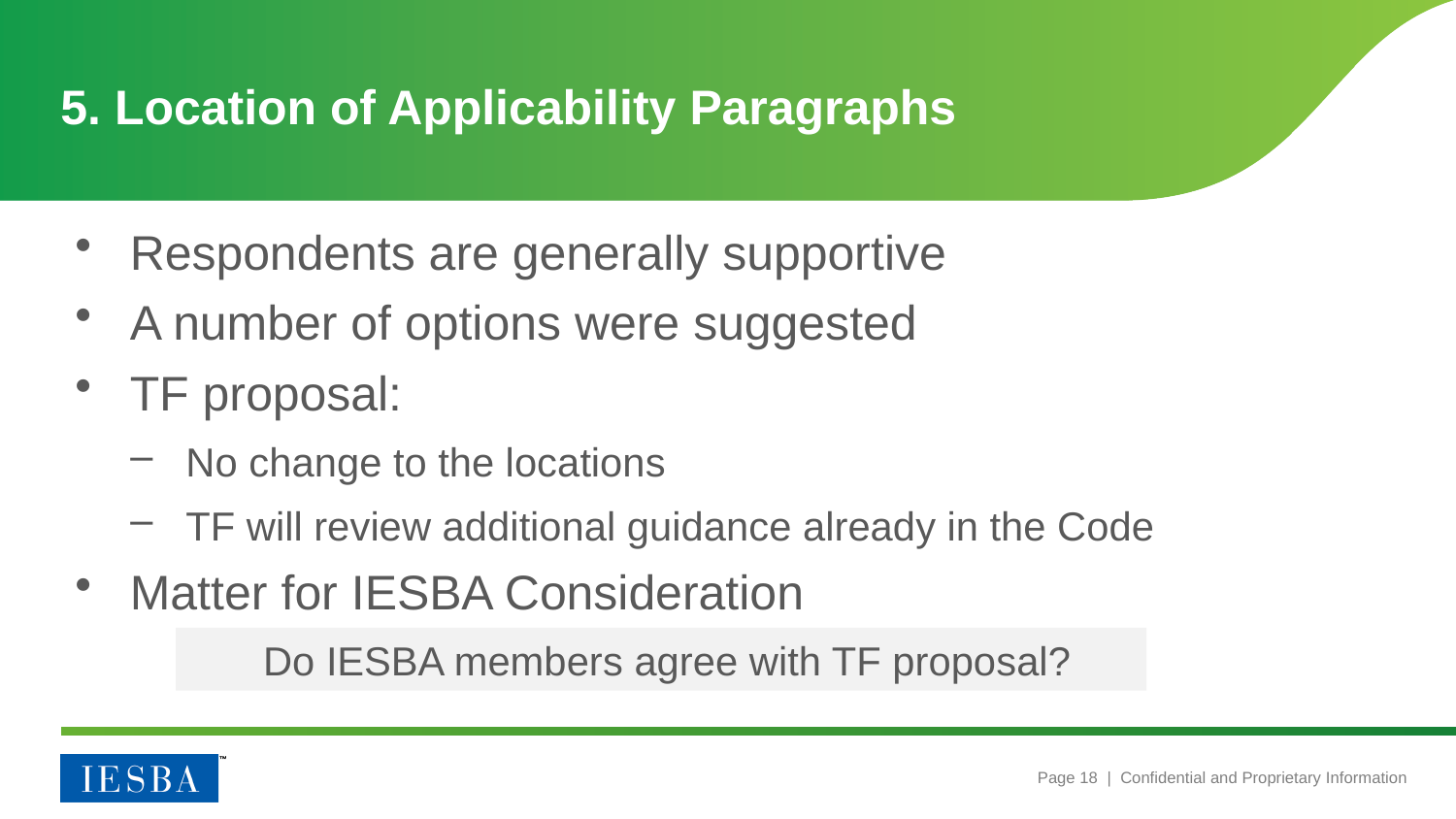

# 5. Location of Applicability Paragraphs
Respondents are generally supportive
A number of options were suggested
TF proposal:
No change to the locations
TF will review additional guidance already in the Code
Matter for IESBA Consideration
Do IESBA members agree with TF proposal?